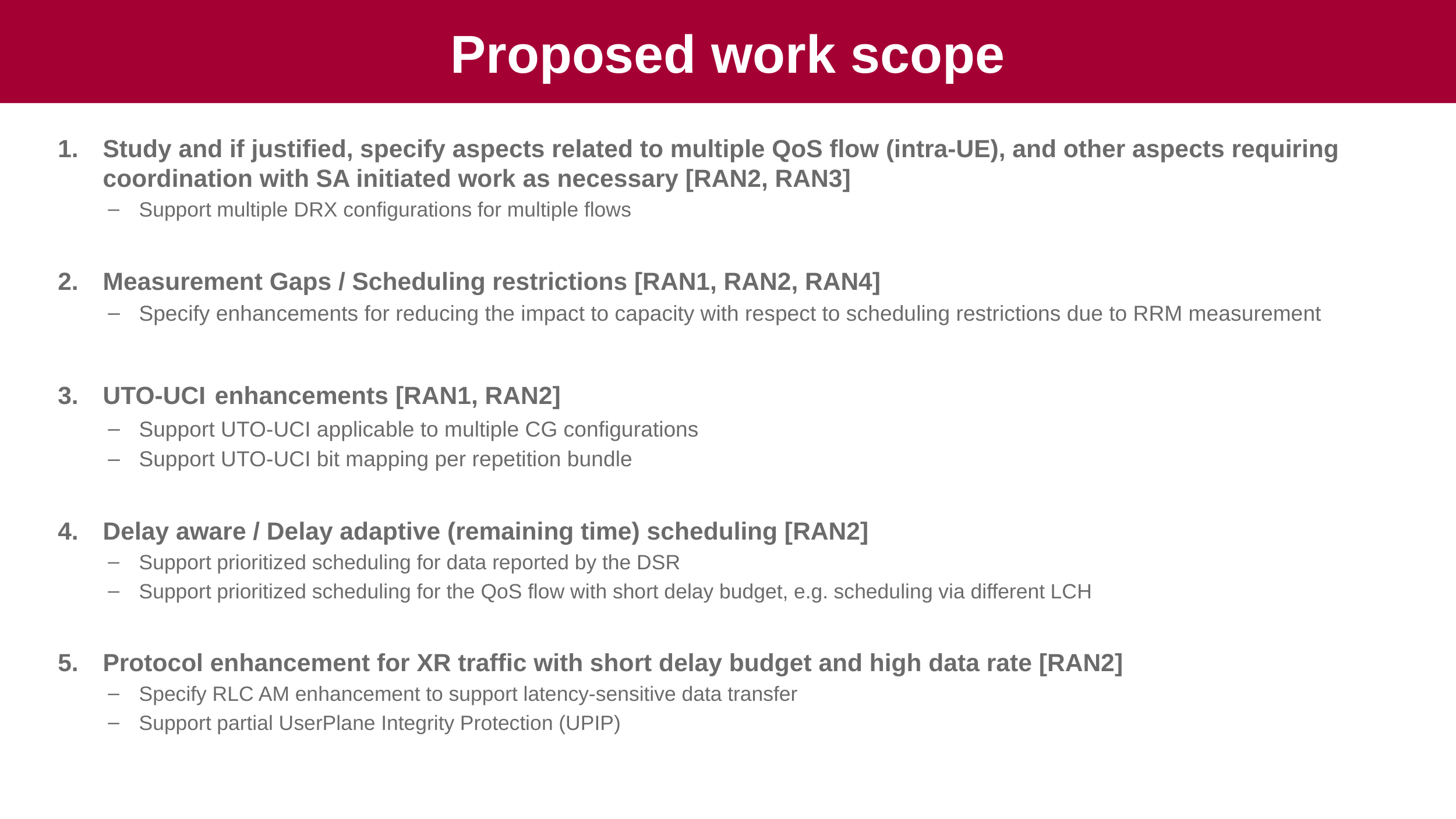

# Proposed work scope
Study and if justified, specify aspects related to multiple QoS flow (intra-UE), and other aspects requiring coordination with SA initiated work as necessary [RAN2, RAN3]
Support multiple DRX configurations for multiple flows

Measurement Gaps / Scheduling restrictions [RAN1, RAN2, RAN4]
Specify enhancements for reducing the impact to capacity with respect to scheduling restrictions due to RRM measurement

UTO-UCI enhancements [RAN1, RAN2]
Support UTO-UCI applicable to multiple CG configurations
Support UTO-UCI bit mapping per repetition bundle

Delay aware / Delay adaptive (remaining time) scheduling [RAN2]
Support prioritized scheduling for data reported by the DSR
Support prioritized scheduling for the QoS flow with short delay budget, e.g. scheduling via different LCH

Protocol enhancement for XR traffic with short delay budget and high data rate [RAN2]
Specify RLC AM enhancement to support latency-sensitive data transfer
Support partial UserPlane Integrity Protection (UPIP)